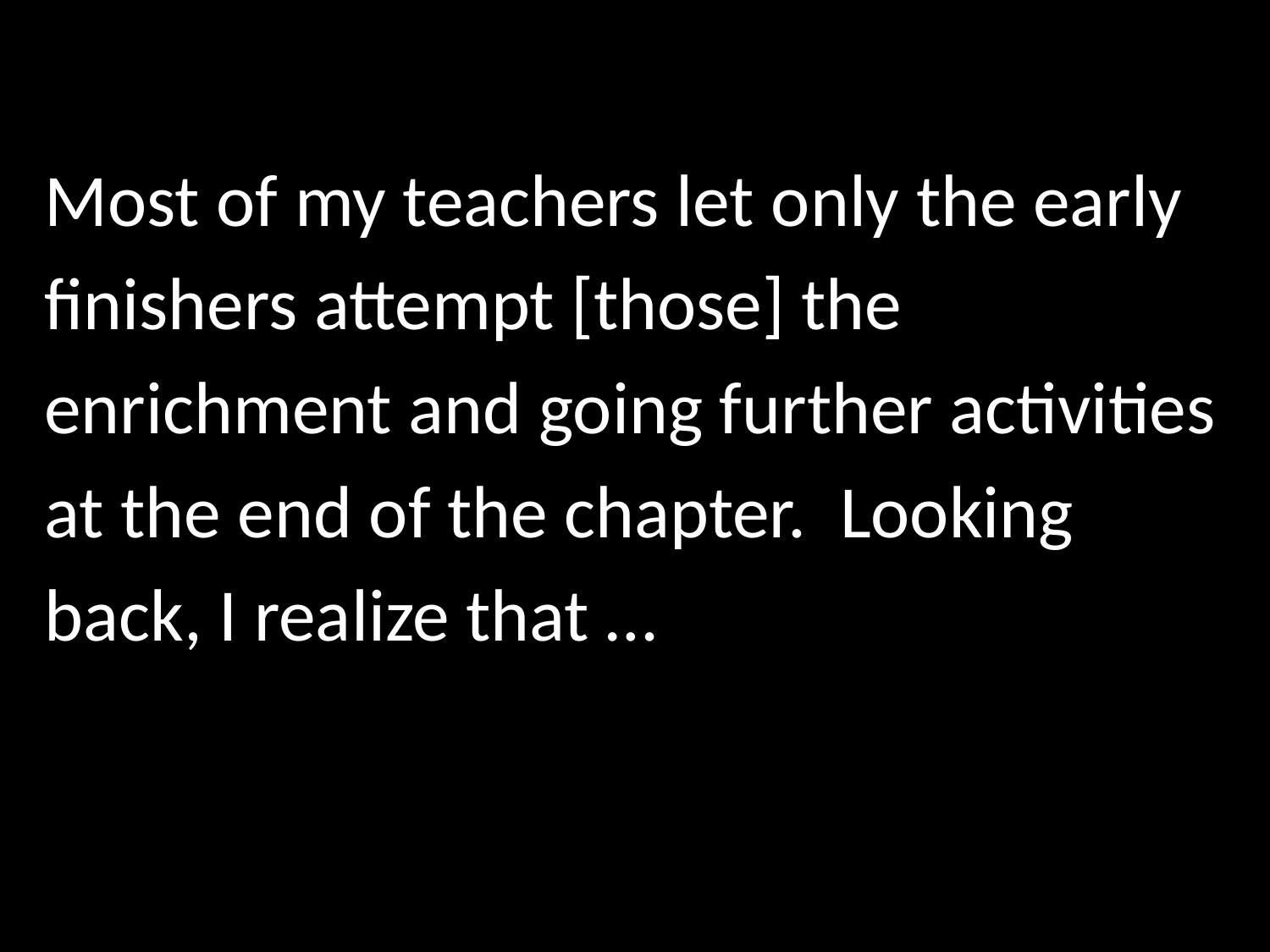

Most of my teachers let only the early
finishers attempt [those] the
enrichment and going further activities
at the end of the chapter.  Looking
back, I realize that …